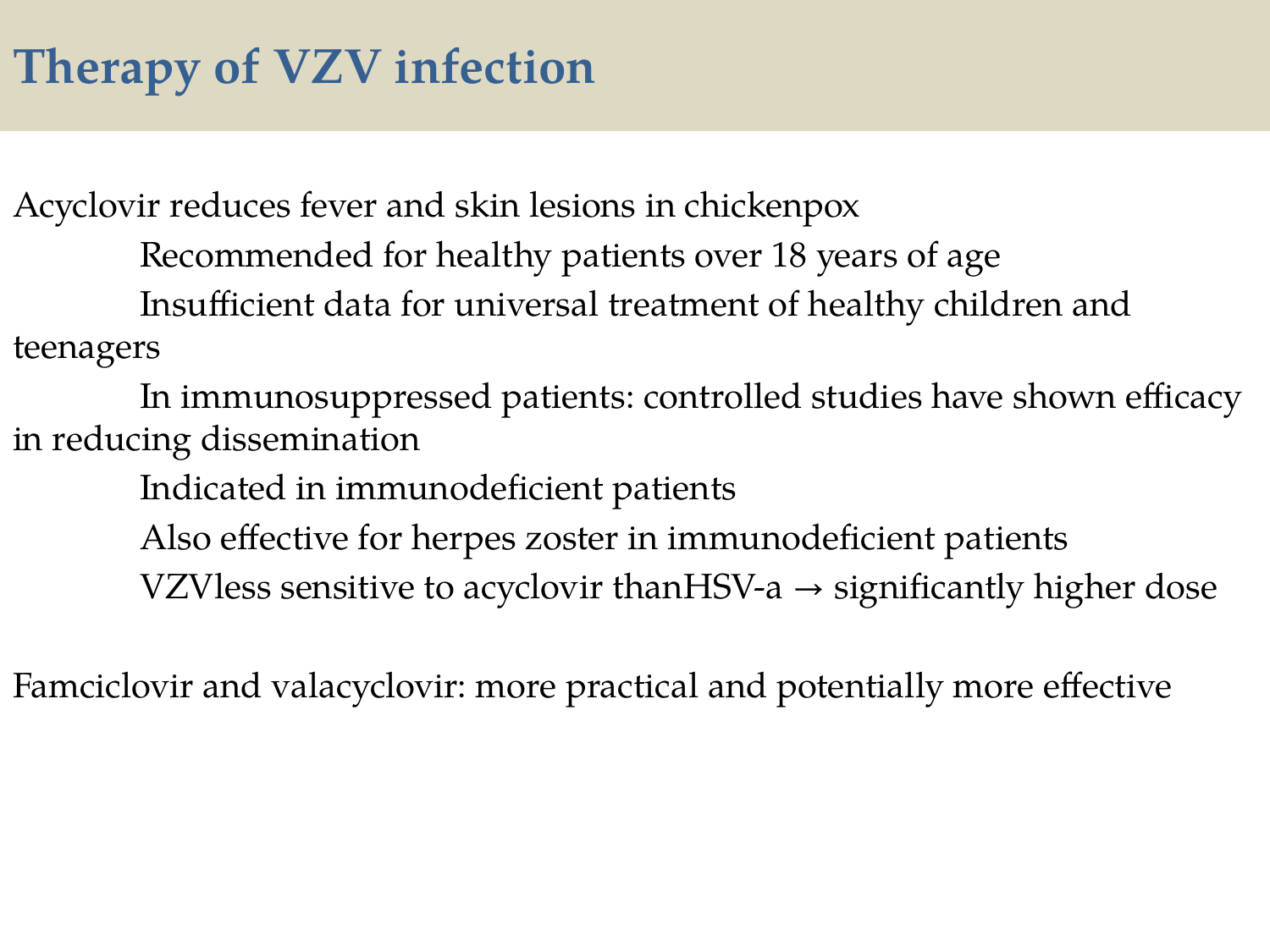

# Therapy of VZV infection

Acyclovir reduces fever and skin lesions in chickenpox
	Recommended for healthy patients over 18 years of age
	Insufficient data for universal treatment of healthy children and teenagers
	In immunosuppressed patients: controlled studies have shown efficacy in reducing dissemination
	Indicated in immunodeficient patients
	Also effective for herpes zoster in immunodeficient patients
	VZVless sensitive to acyclovir thanHSV-a → significantly higher dose

Famciclovir and valacyclovir: more practical and potentially more effective